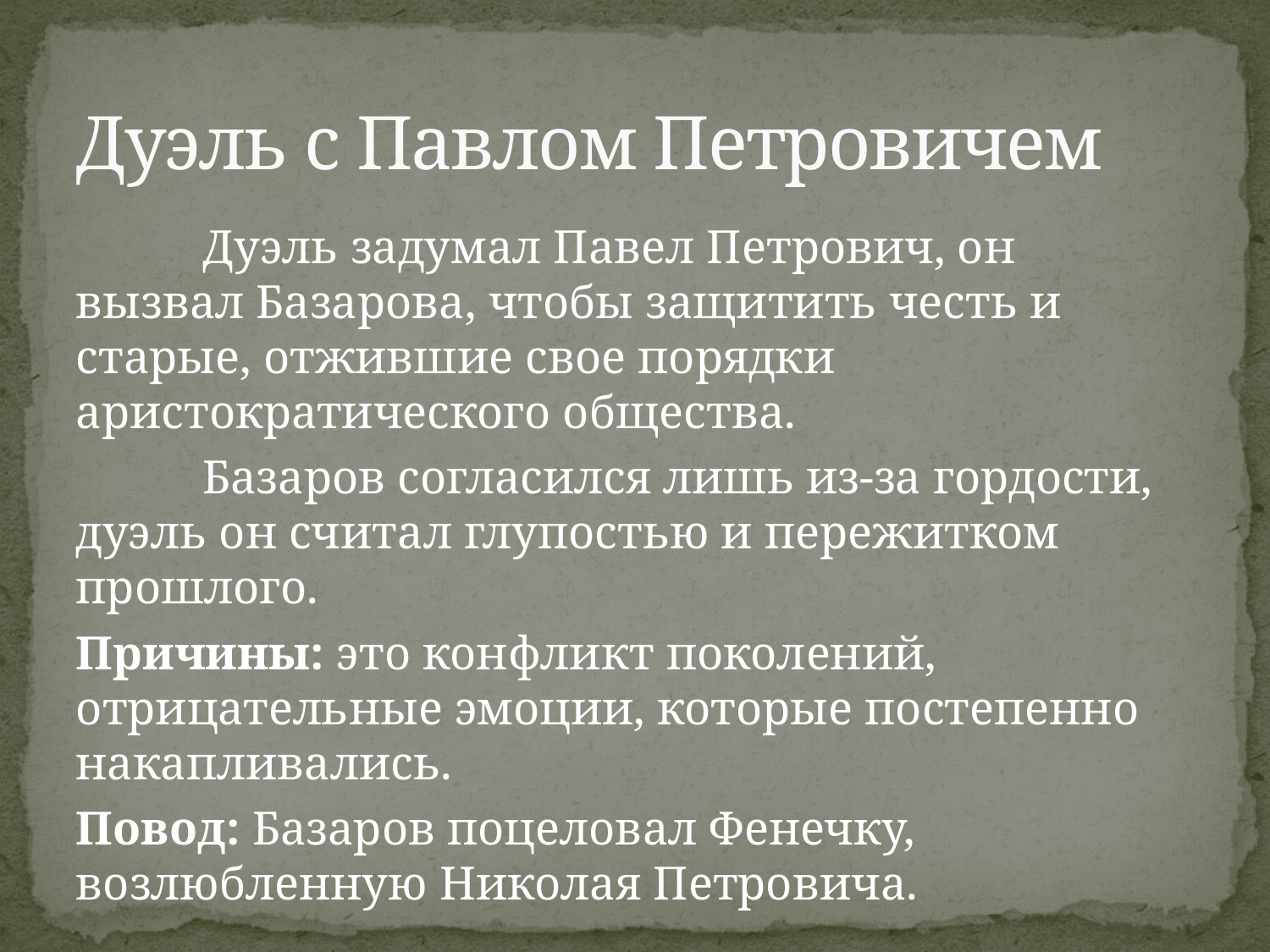

# Дуэль с Павлом Петровичем
	Дуэль задумал Павел Петрович, он вызвал Базарова, чтобы защитить честь и старые, отжившие свое порядки аристократического общества.
	Базаров согласился лишь из-за гордости, дуэль он считал глупостью и пережитком прошлого.
Причины: это конфликт поколений, отрицательные эмоции, которые постепенно накапливались.
Повод: Базаров поцеловал Фенечку, возлюбленную Николая Петровича.